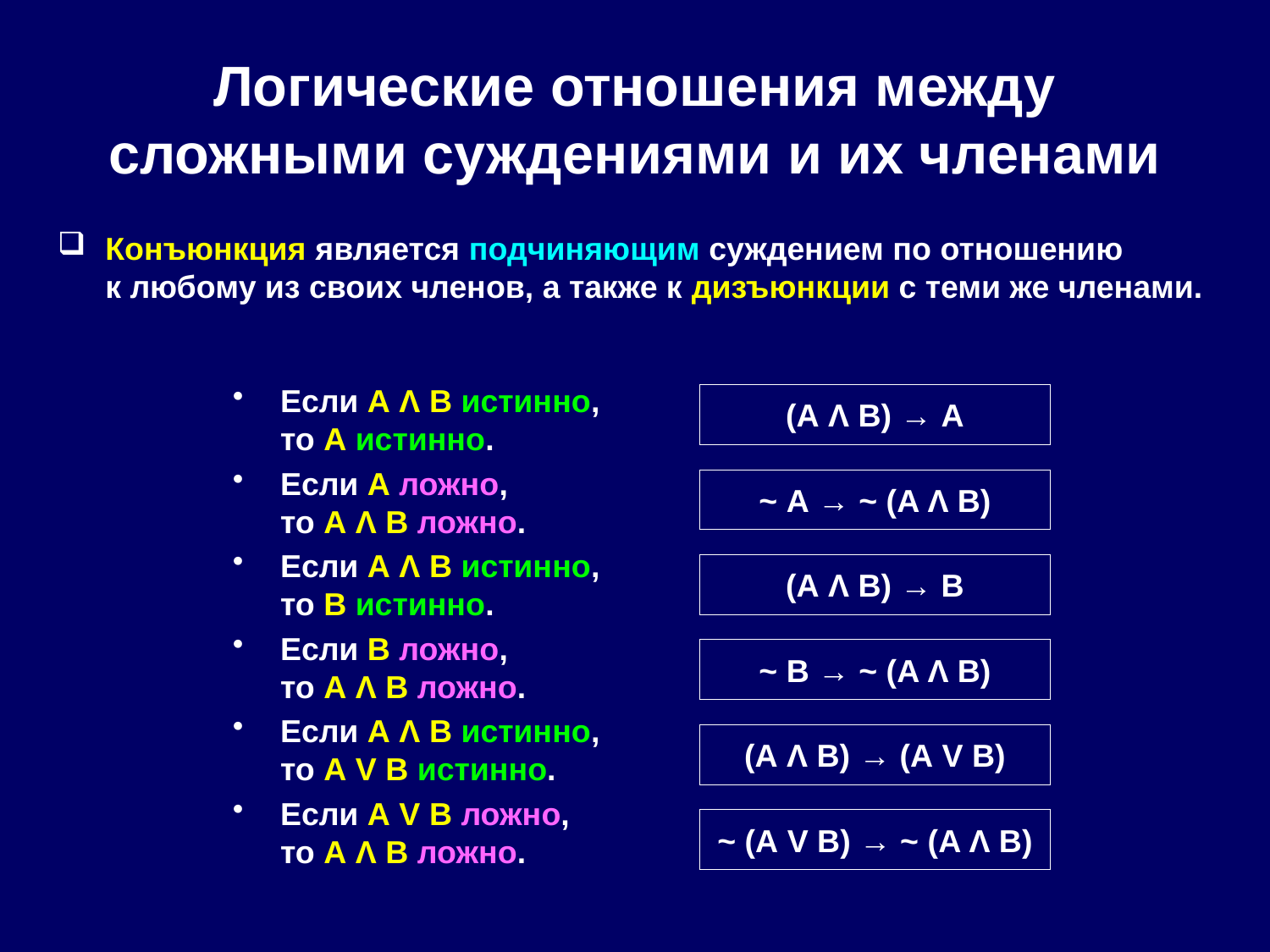

# Логические отношения между сложными суждениями и их членами
Конъюнкция является подчиняющим суждением по отношению
к любому из своих членов, а также к дизъюнкции с теми же членами.

Если A Λ B истинно,
то A истинно.
Если A ложно,
то A Λ B ложно.
Если A Λ B истинно,
то B истинно.
Если B ложно,
то A Λ B ложно.
Если A Λ B истинно,
то A V B истинно.
Если A V B ложно,
то A Λ B ложно.
(A Λ B) → A
~ A → ~ (A Λ B)
(A Λ B) → B
~ B → ~ (A Λ B)
(A Λ B) → (A V B)
~ (A V B) → ~ (A Λ B)